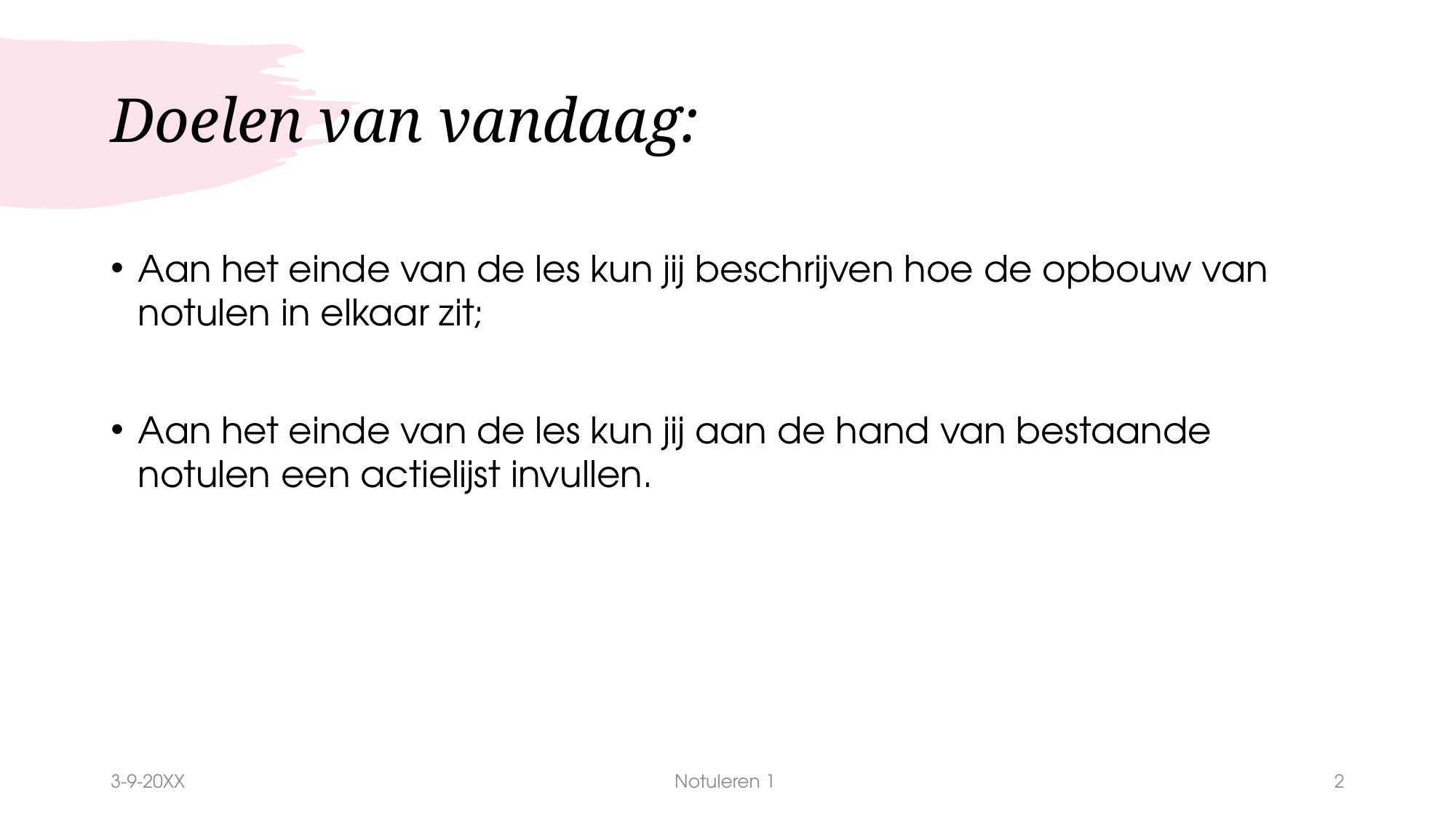

# Doelen van vandaag:
Aan het einde van de les kun jij beschrijven hoe de opbouw van notulen in elkaar zit;

Aan het einde van de les kun jij aan de hand van bestaande notulen een actielijst invullen.
3-9-20XX
Notuleren 1
2